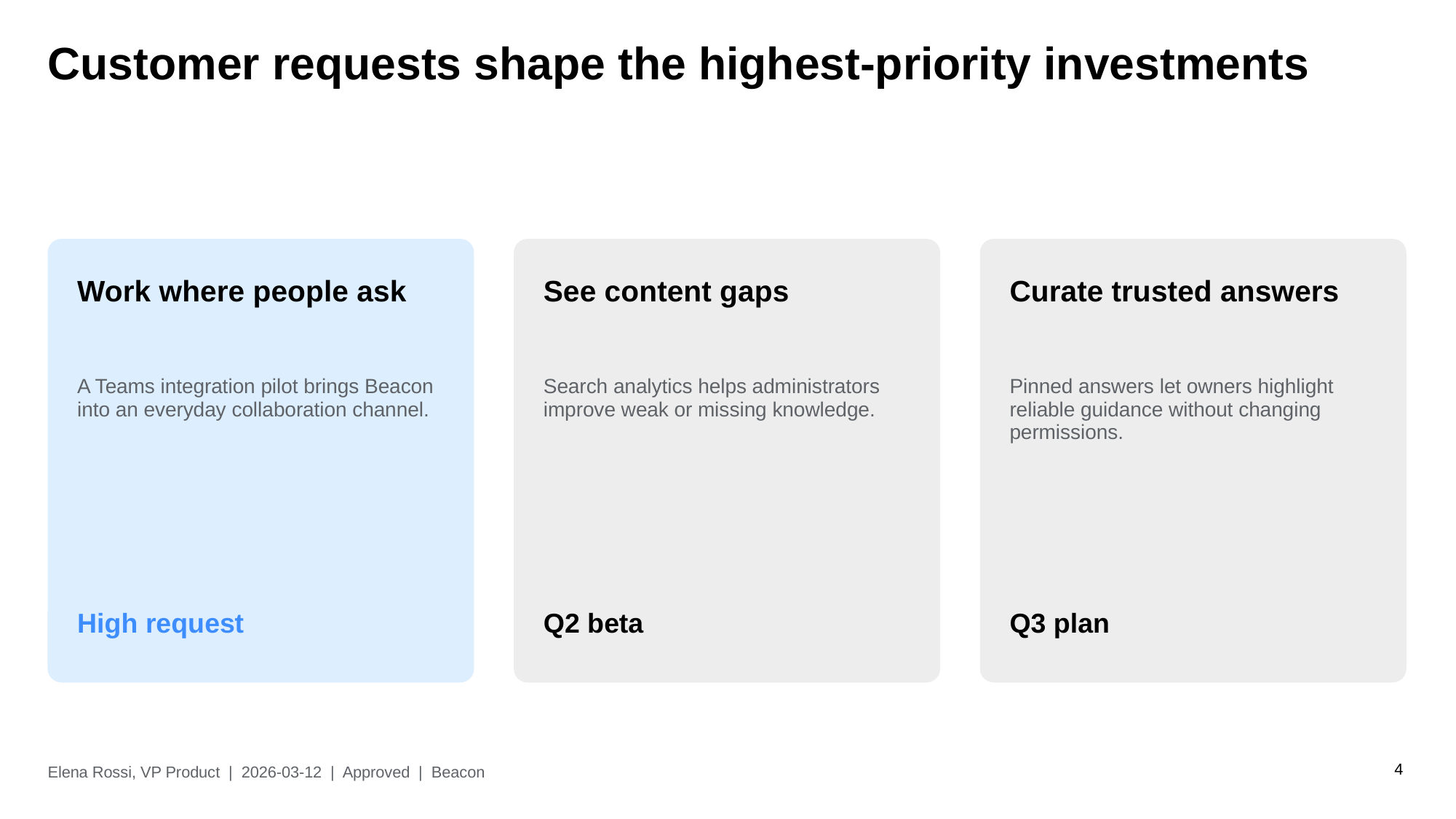

Customer requests shape the highest-priority investments

Work where people ask
See content gaps
Curate trusted answers
A Teams integration pilot brings Beacon into an everyday collaboration channel.
Search analytics helps administrators improve weak or missing knowledge.
Pinned answers let owners highlight reliable guidance without changing permissions.
High request
Q2 beta
Q3 plan
4
Elena Rossi, VP Product  |  2026-03-12  |  Approved  |  Beacon